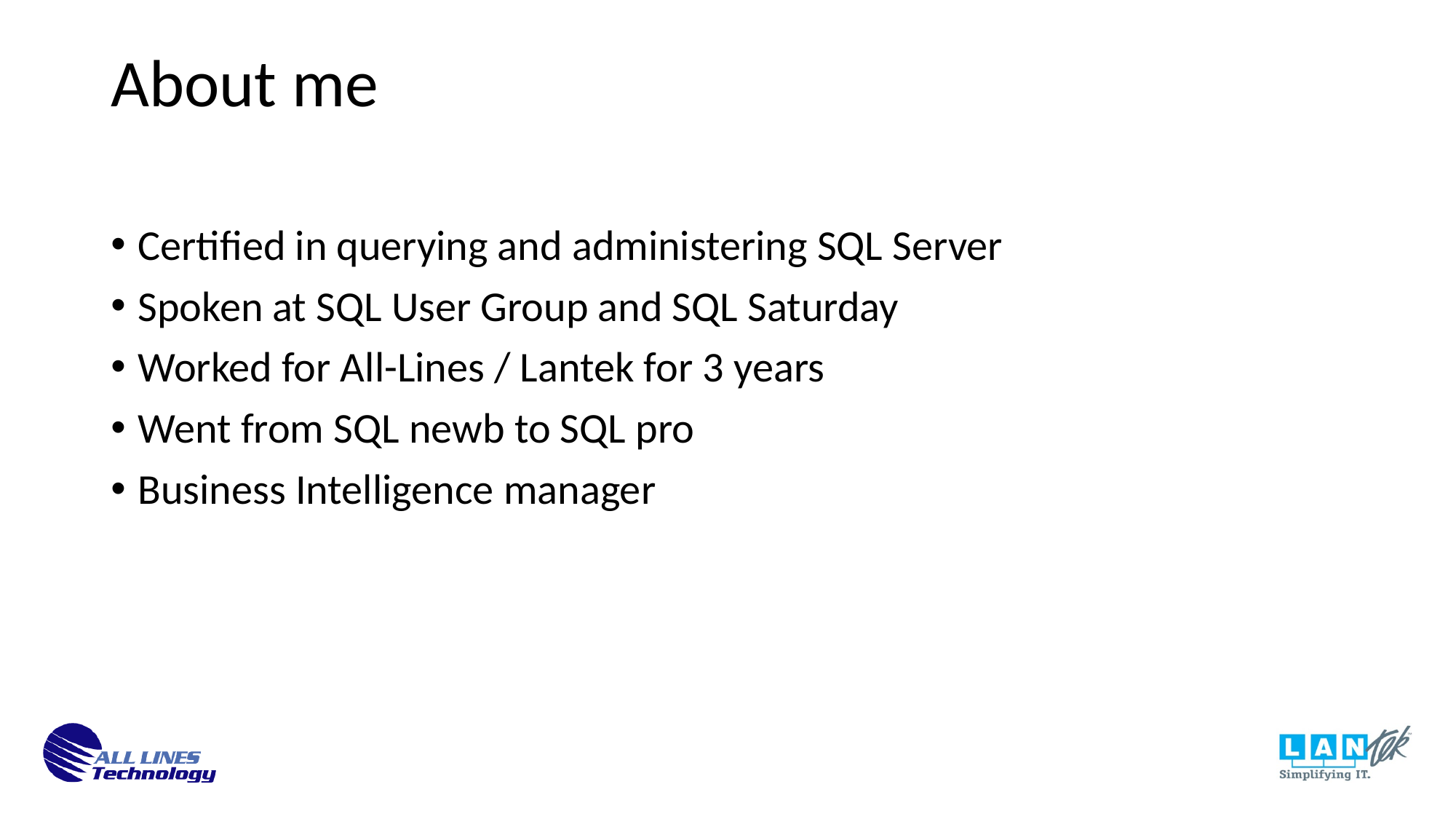

About me
Certified in querying and administering SQL Server
Spoken at SQL User Group and SQL Saturday
Worked for All-Lines / Lantek for 3 years
Went from SQL newb to SQL pro
Business Intelligence manager